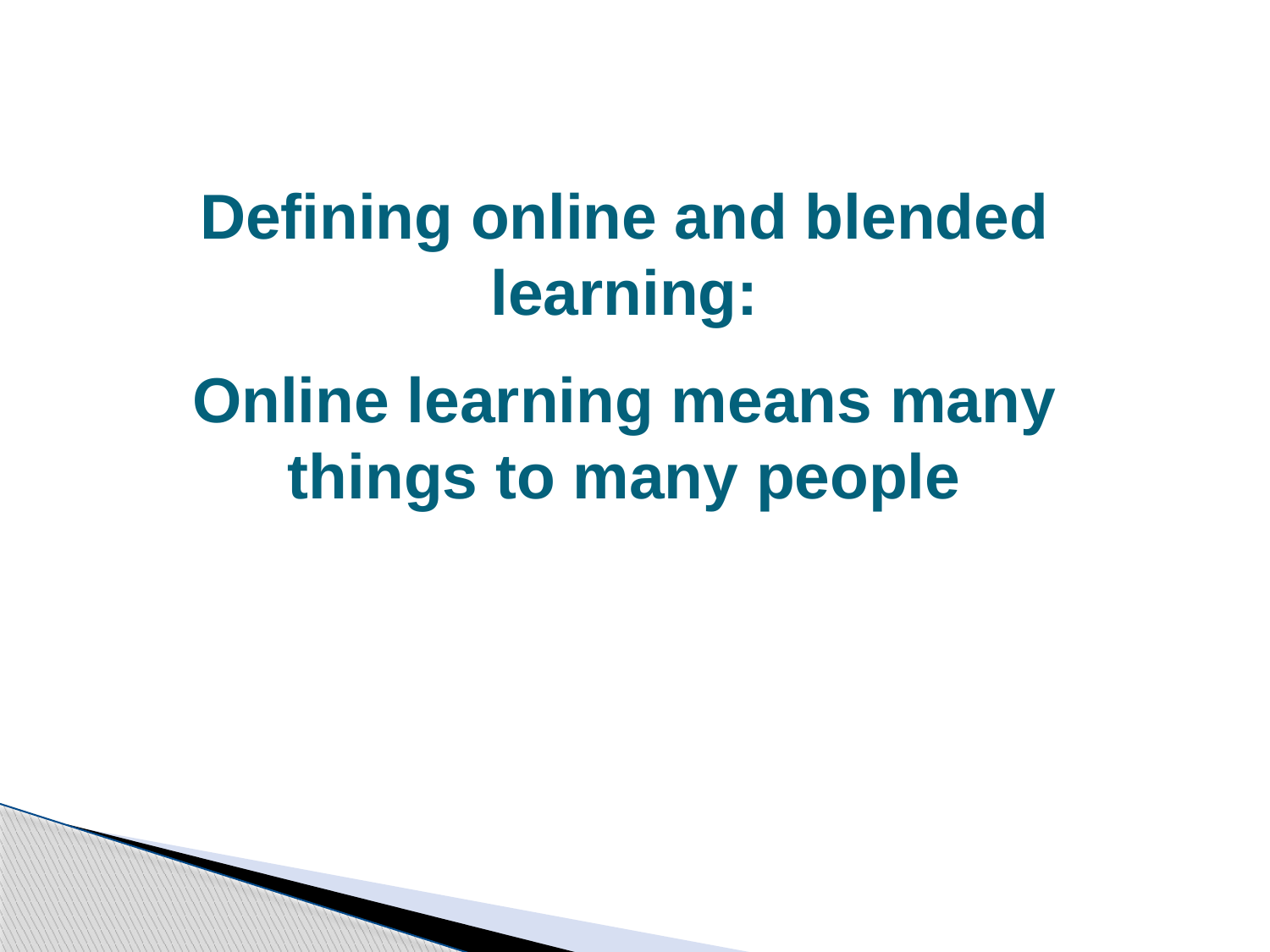

Defining online and blended learning:
Online learning means many things to many people